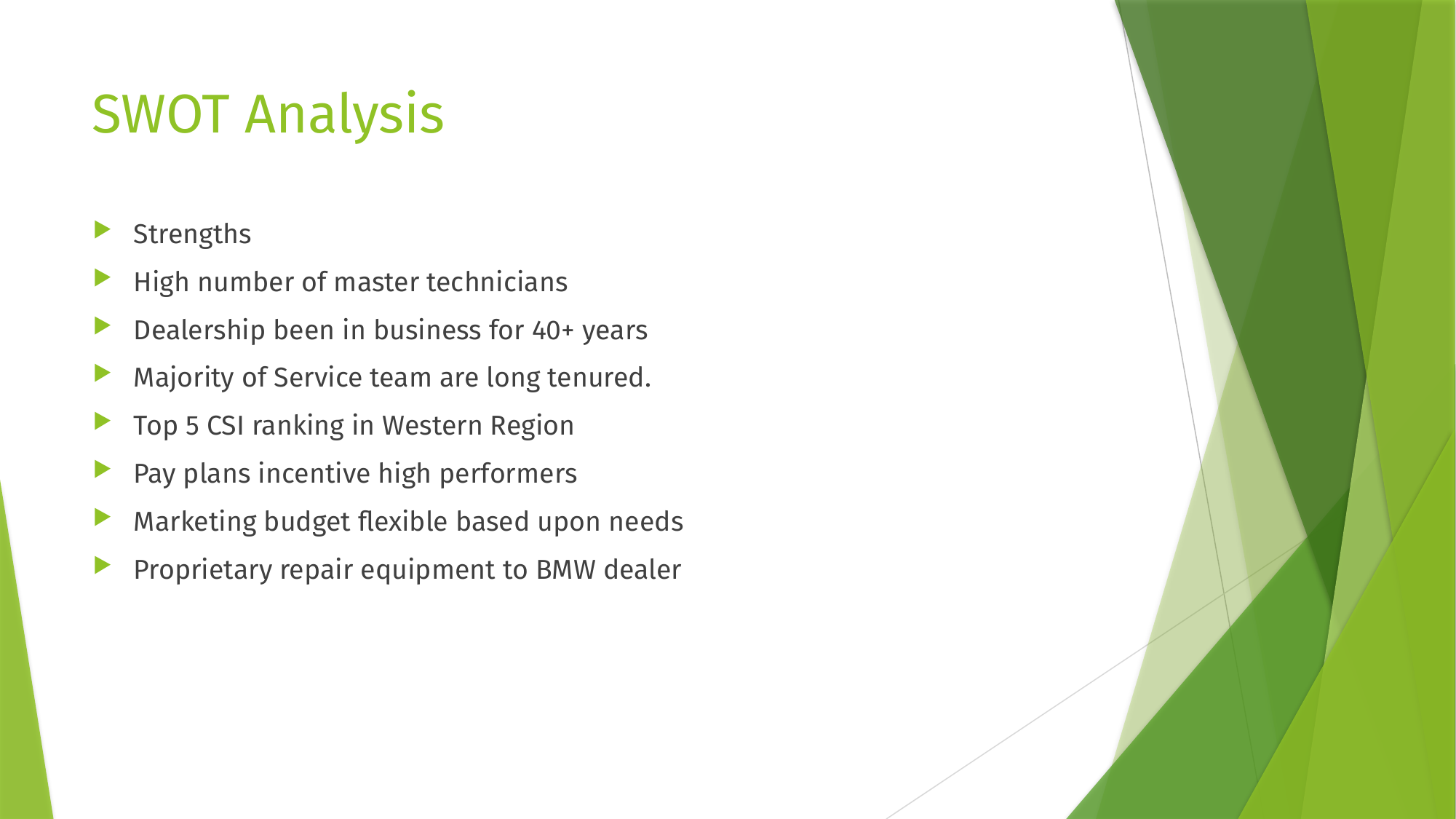

# SWOT Analysis
Strengths
High number of master technicians
Dealership been in business for 40+ years
Majority of Service team are long tenured.
Top 5 CSI ranking in Western Region
Pay plans incentive high performers
Marketing budget flexible based upon needs
Proprietary repair equipment to BMW dealer